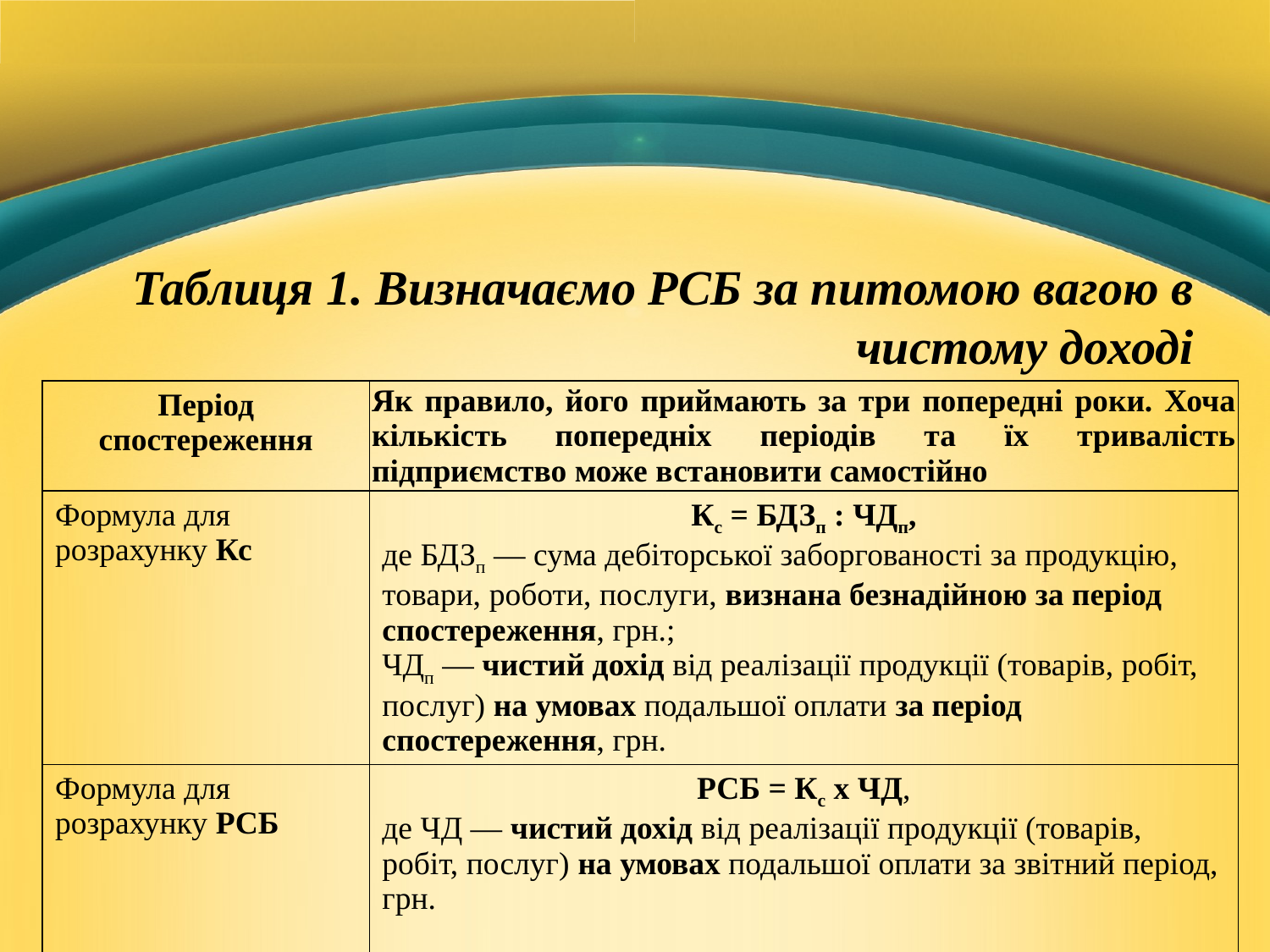

Таблиця 1. Визначаємо РСБ за питомою вагою в чистому доході

| Період спостереження | Як правило, його приймають за три попередні роки. Хоча кількість попередніх періодів та їх тривалість підприємство може встановити самостійно |
| --- | --- |
| Формула для розрахунку Кс | Кс = БДЗп : ЧДп, де БДЗп — сума дебіторської заборгованості за продукцію, товари, роботи, послуги, визнана безнадійною за період спостереження, грн.; ЧДп — чистий дохід від реалізації продукції (товарів, робіт, послуг) на умовах подальшої оплати за період спостереження, грн. |
| Формула для розрахунку РСБ | РСБ = Кс х ЧД, де ЧД — чистий дохід від реалізації продукції (товарів, робіт, послуг) на умовах подальшої оплати за звітний період, грн. |